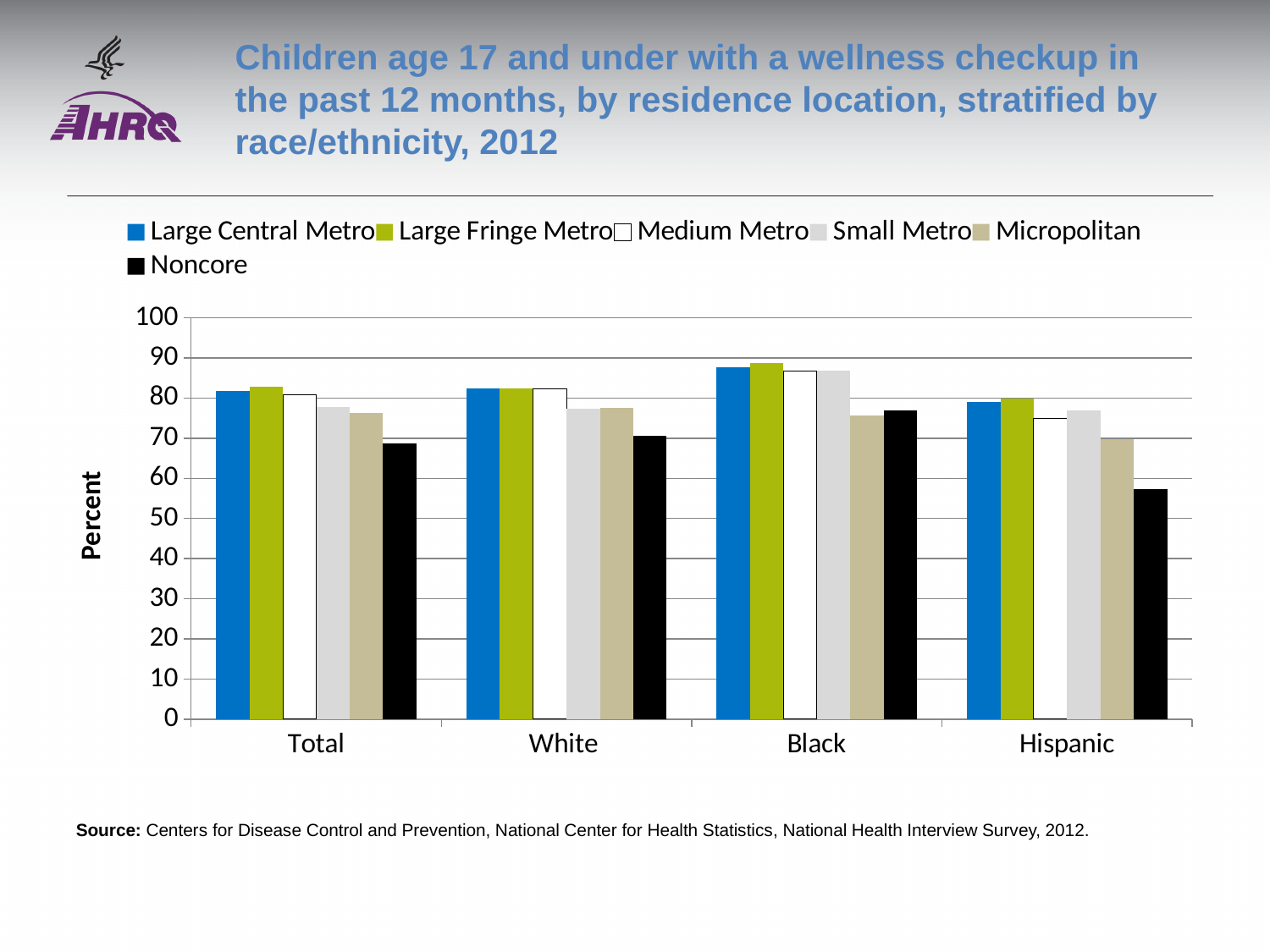

# Children age 17 and under with a wellness checkup in the past 12 months, by residence location, stratified by race/ethnicity, 2012

### Chart

| Category | Large Central Metro | Large Fringe Metro | Medium Metro | Small Metro | Micropolitan | Noncore |
|---|---|---|---|---|---|---|
| Total | 81.7 | 82.9 | 80.9 | 77.7 | 76.2 | 68.7 |
| White  | 82.5 | 82.5 | 82.4 | 77.3 | 77.6 | 70.6 |
| Black | 87.6 | 88.8 | 86.8 | 86.8 | 75.7 | 76.9 |
| Hispanic | 79.0 | 79.8 | 74.9 | 76.9 | 69.7 | 57.4 |
Source: Centers for Disease Control and Prevention, National Center for Health Statistics, National Health Interview Survey, 2012.